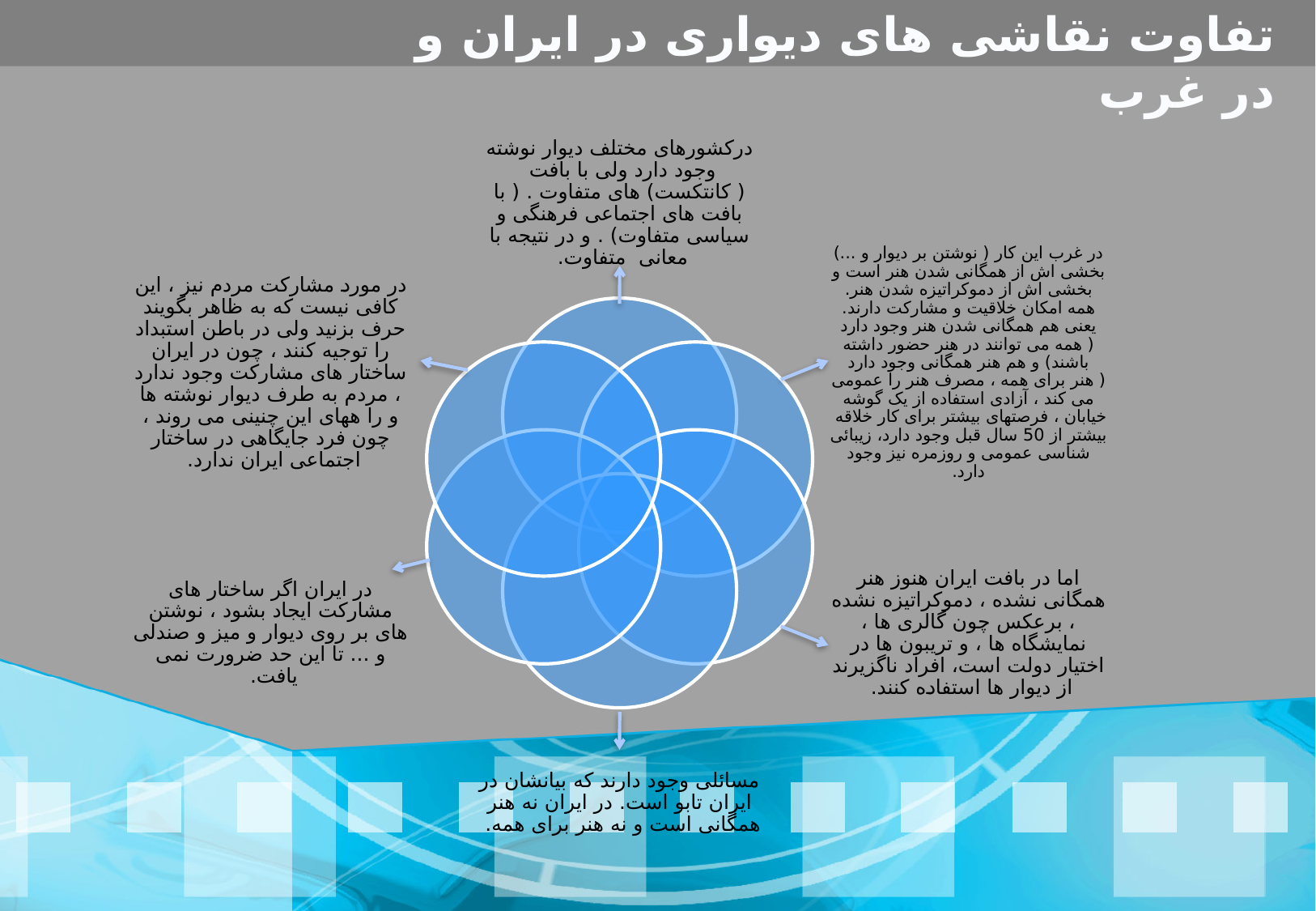

تفاوت نقاشی های دیواری در ایران و در غرب
درکشورهای مختلف دیوار نوشته وجود دارد ولی با بافت  ( کانتکست) های متفاوت . ( با بافت های اجتماعی فرهنگی و سیاسی متفاوت) . و در نتیجه با معانی  متفاوت.
در غرب این کار ( نوشتن بر دیوار و ...) بخشی اش از همگانی شدن هنر است و بخشی اش از دموکراتیزه شدن هنر. همه امکان خلاقیت و مشارکت دارند. یعنی هم همگانی شدن هنر وجود دارد ( همه می توانند در هنر حضور داشته باشند) و هم هنر همگانی وجود دارد ( هنر برای همه ، مصرف هنر را عمومی می کند ، آزادی استفاده از یک گوشه خیابان ، فرصتهای بیشتر برای کار خلاقه  بیشتر از 50 سال قبل وجود دارد، زیبائی شناسی عمومی و روزمره نیز وجود دارد.
اما در بافت ایران هنوز هنر همگانی نشده ، دموکراتیزه نشده ، برعکس چون گالری ها ، نمایشگاه ها ، و تریبون ها در اختیار دولت است، افراد ناگزیرند از دیوار ها استفاده کنند.
مسائلی وجود دارند که بیانشان در ایران تابو است. در ایران نه هنر همگانی است و نه هنر برای همه.
در ایران اگر ساختار های مشارکت ایجاد بشود ، نوشتن های بر روی دیوار و میز و صندلی و ... تا این حد ضرورت نمی یافت.
در مورد مشارکت مردم نیز ، این کافی نیست که به ظاهر بگویند حرف بزنید ولی در باطن استبداد را توجیه کنند ، چون در ایران ساختار های مشارکت وجود ندارد ، مردم به طرف دیوار نوشته ها و را ههای این چنینی می روند ، چون فرد جایگاهی در ساختار اجتماعی ایران ندارد.